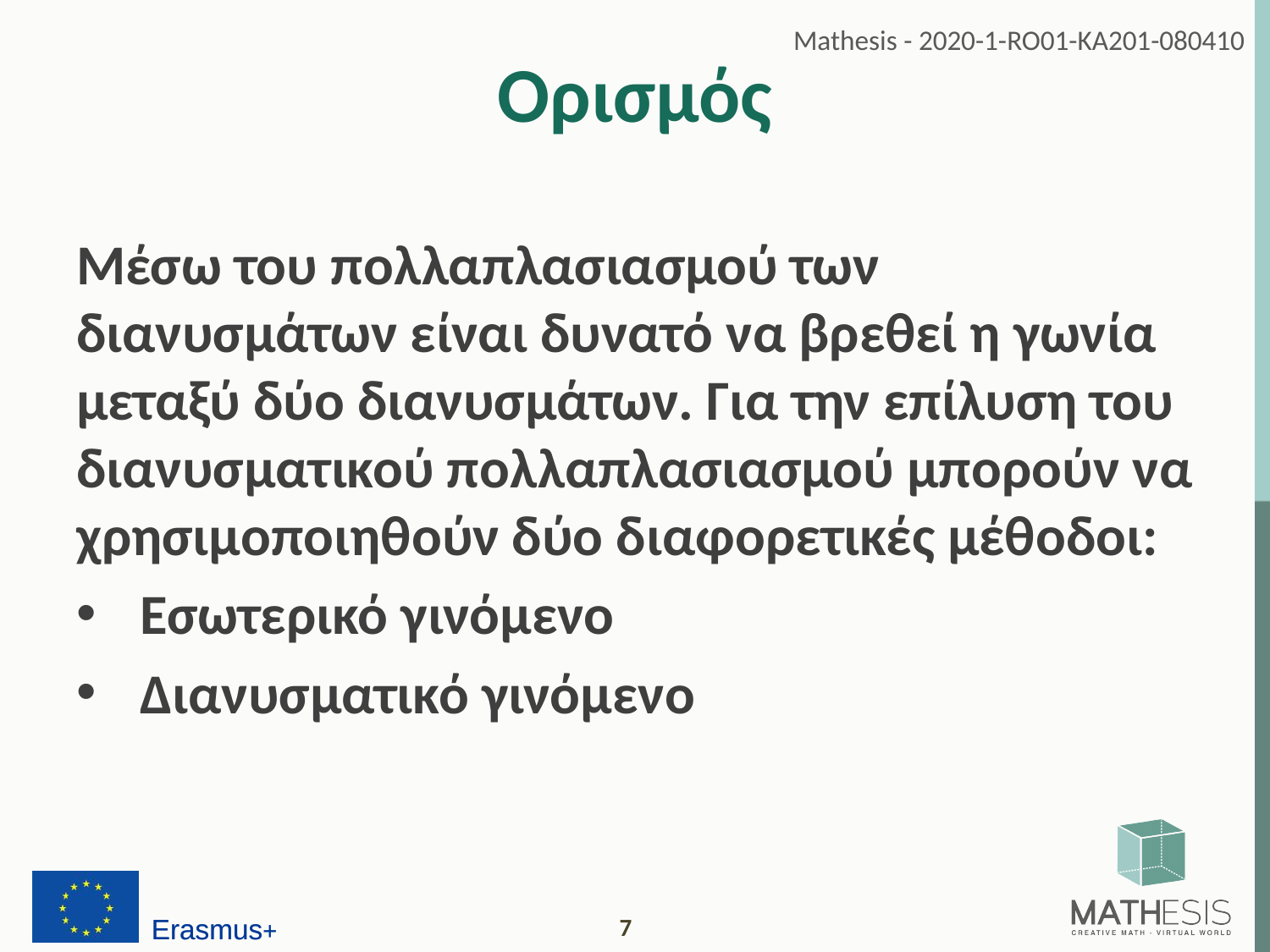

# Ορισμός
Μέσω του πολλαπλασιασμού των διανυσμάτων είναι δυνατό να βρεθεί η γωνία μεταξύ δύο διανυσμάτων. Για την επίλυση του διανυσματικού πολλαπλασιασμού μπορούν να χρησιμοποιηθούν δύο διαφορετικές μέθοδοι:
Εσωτερικό γινόμενο
Διανυσματικό γινόμενο